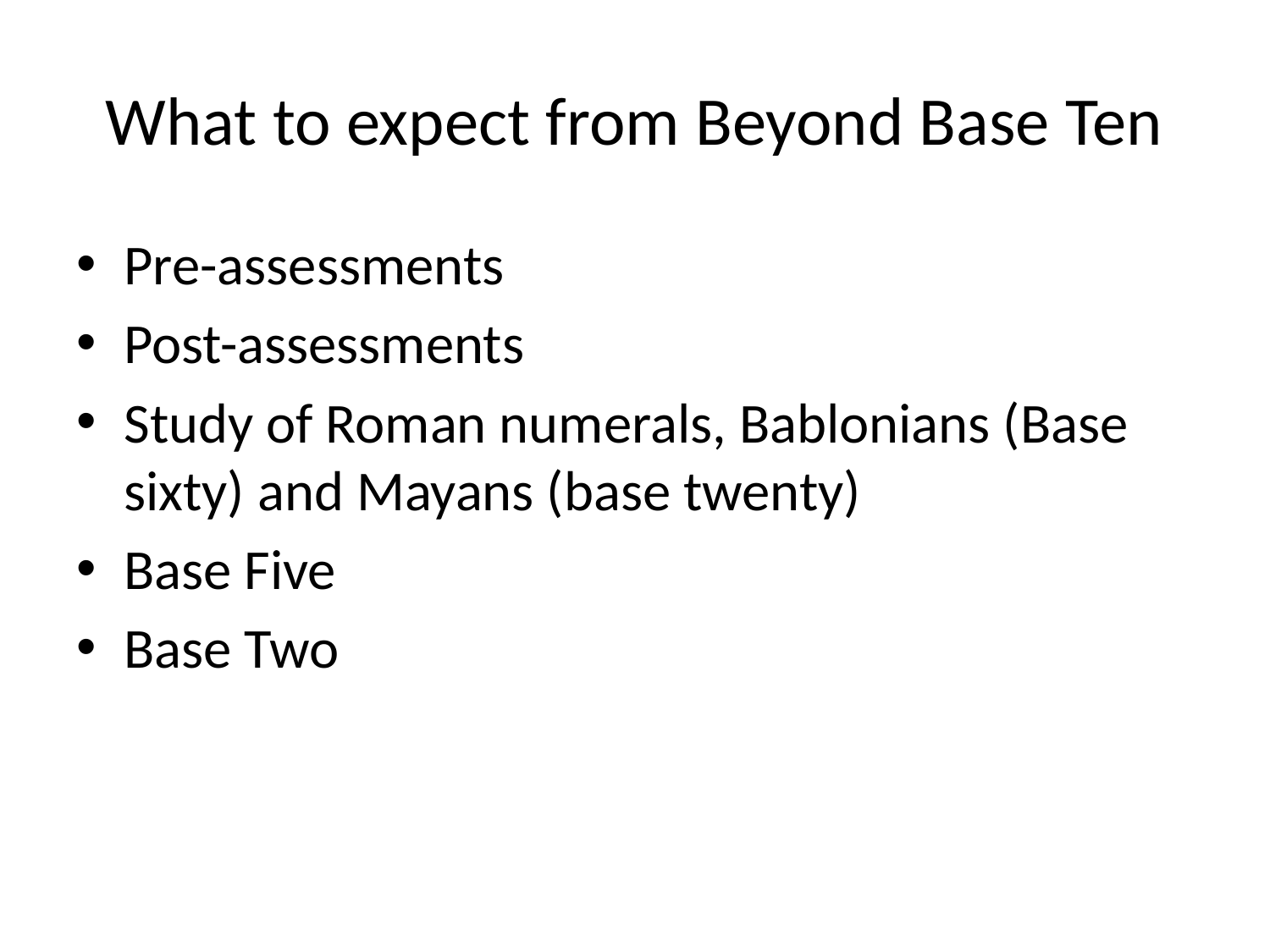

# What to expect from Beyond Base Ten
Pre-assessments
Post-assessments
Study of Roman numerals, Bablonians (Base sixty) and Mayans (base twenty)
Base Five
Base Two